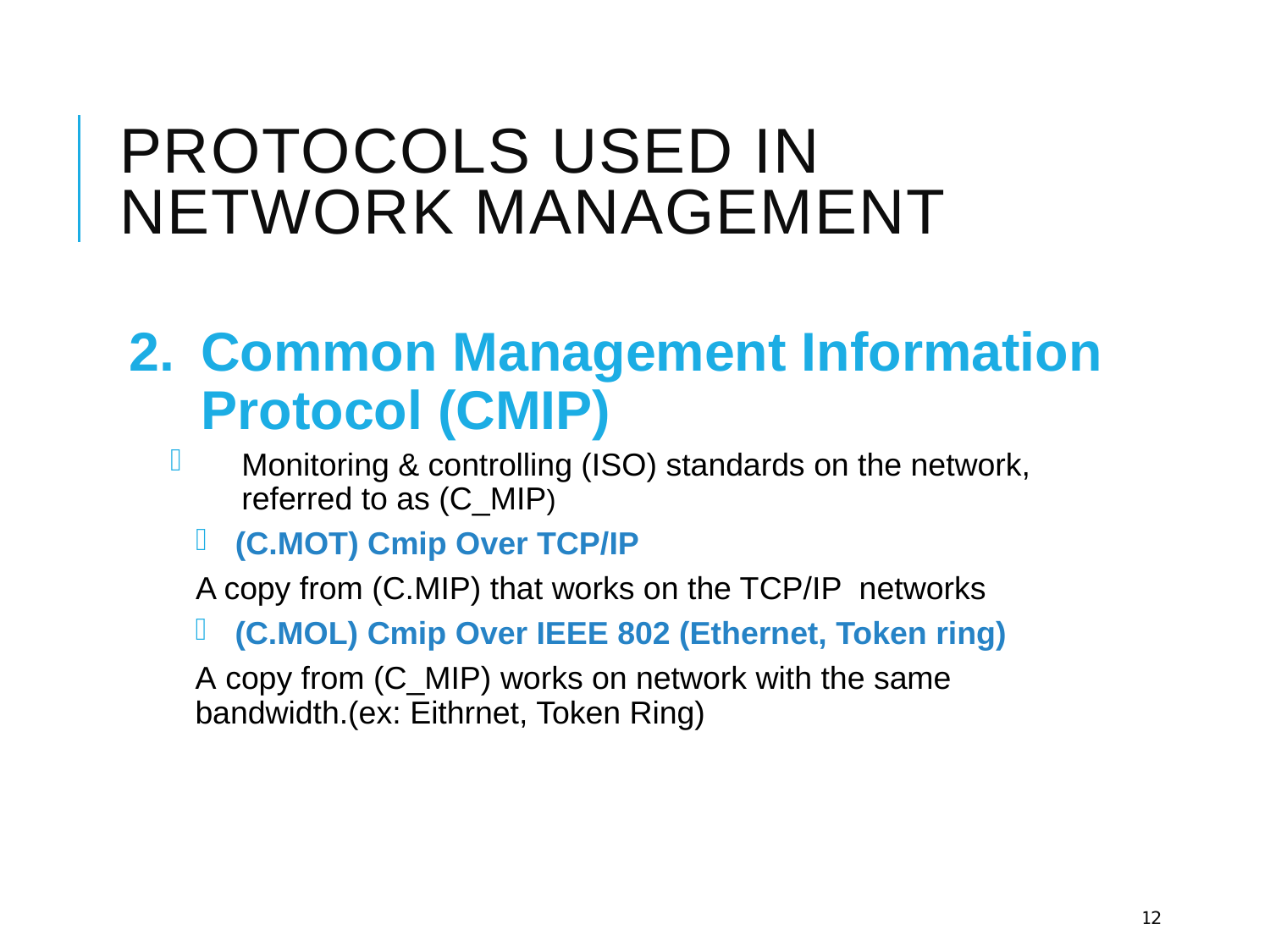

# Protocols used in Network Management
Common Management Information Protocol (CMIP)
Monitoring & controlling (ISO) standards on the network, referred to as (C_MIP)
(C.MOT) Cmip Over TCP/IP
A copy from (C.MIP) that works on the TCP/IP  networks
(C.MOL) Cmip Over IEEE 802 (Ethernet, Token ring)
A copy from (C_MIP) works on network with the same bandwidth.(ex: Eithrnet, Token Ring)

12